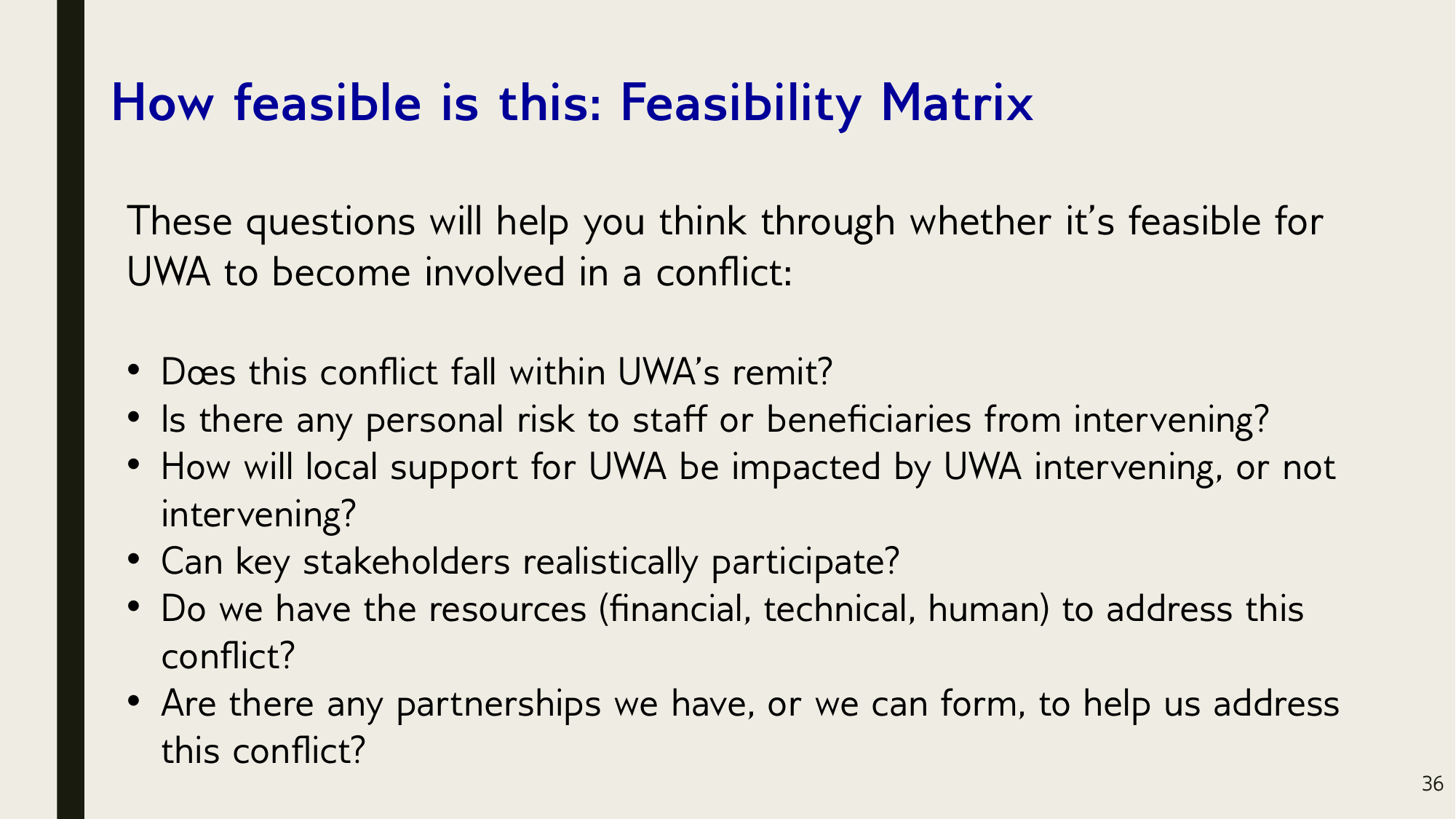

# How feasible is this: Feasibility Matrix
These questions will help you think through whether it’s feasible for UWA to become involved in a conflict:

Does this conflict fall within UWA’s remit?
Is there any personal risk to staff or beneficiaries from intervening?
How will local support for UWA be impacted by UWA intervening, or not intervening?
Can key stakeholders realistically participate?
Do we have the resources (financial, technical, human) to address this conflict?
Are there any partnerships we have, or we can form, to help us address this conflict?
36